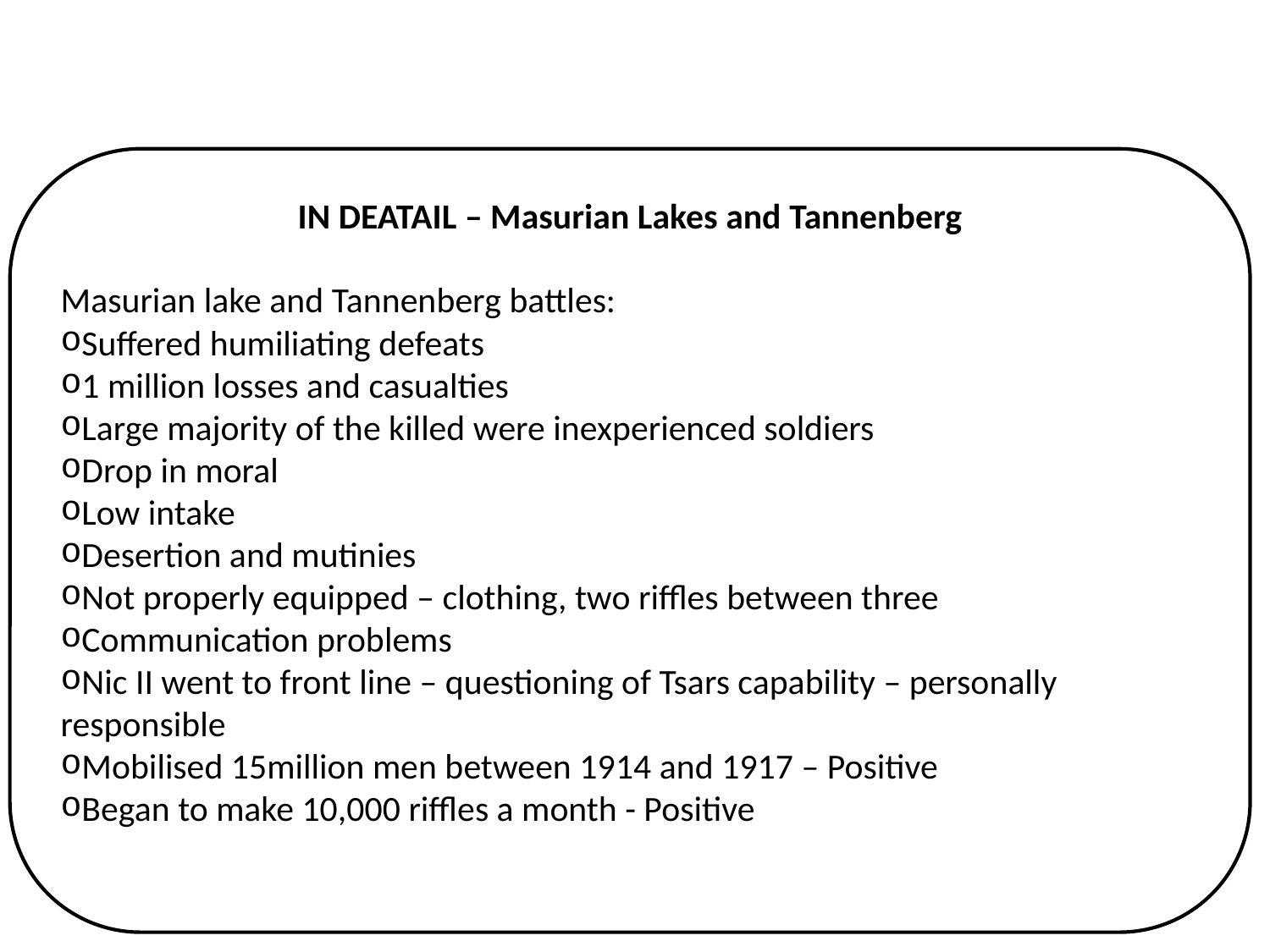

IN DEATAIL – Masurian Lakes and Tannenberg

Masurian lake and Tannenberg battles:
Suffered humiliating defeats
1 million losses and casualties
Large majority of the killed were inexperienced soldiers
Drop in moral
Low intake
Desertion and mutinies
Not properly equipped – clothing, two riffles between three
Communication problems
Nic II went to front line – questioning of Tsars capability – personally responsible
Mobilised 15million men between 1914 and 1917 – Positive
Began to make 10,000 riffles a month - Positive